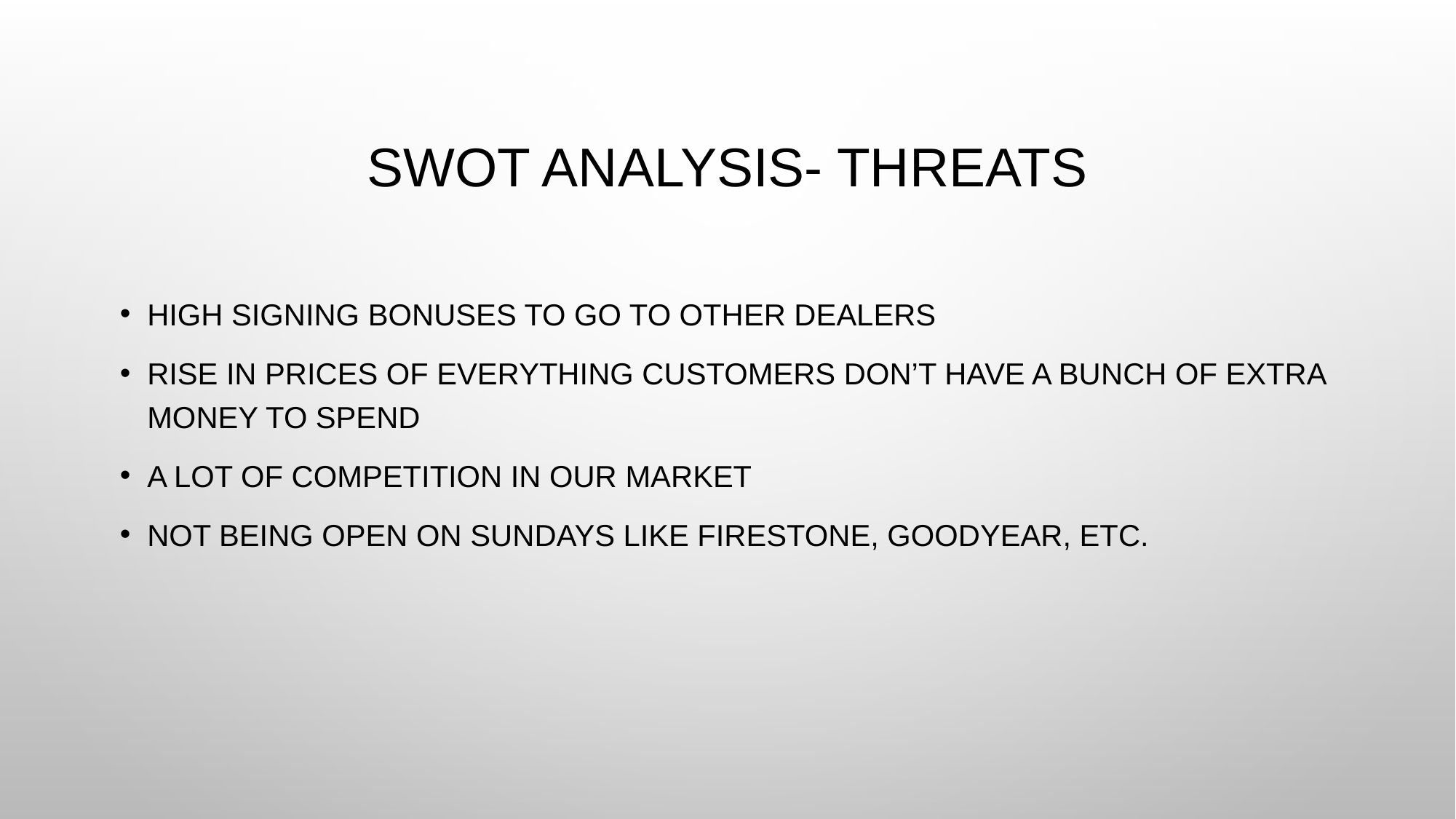

# SWOT Analysis- Threats
HIGH SIGNING BONUSES TO GO TO OTHER DEALERS
RISE IN PRICES OF EVERYTHING CUSTOMERS DON’T HAVE A BUNCH OF EXTRA MONEY TO SPEND
A LOT OF COMPETITION IN OUR MARKET
NOT BEING OPEN ON SUNDAYS LIKE FIRESTONE, GOODYEAR, ETC.